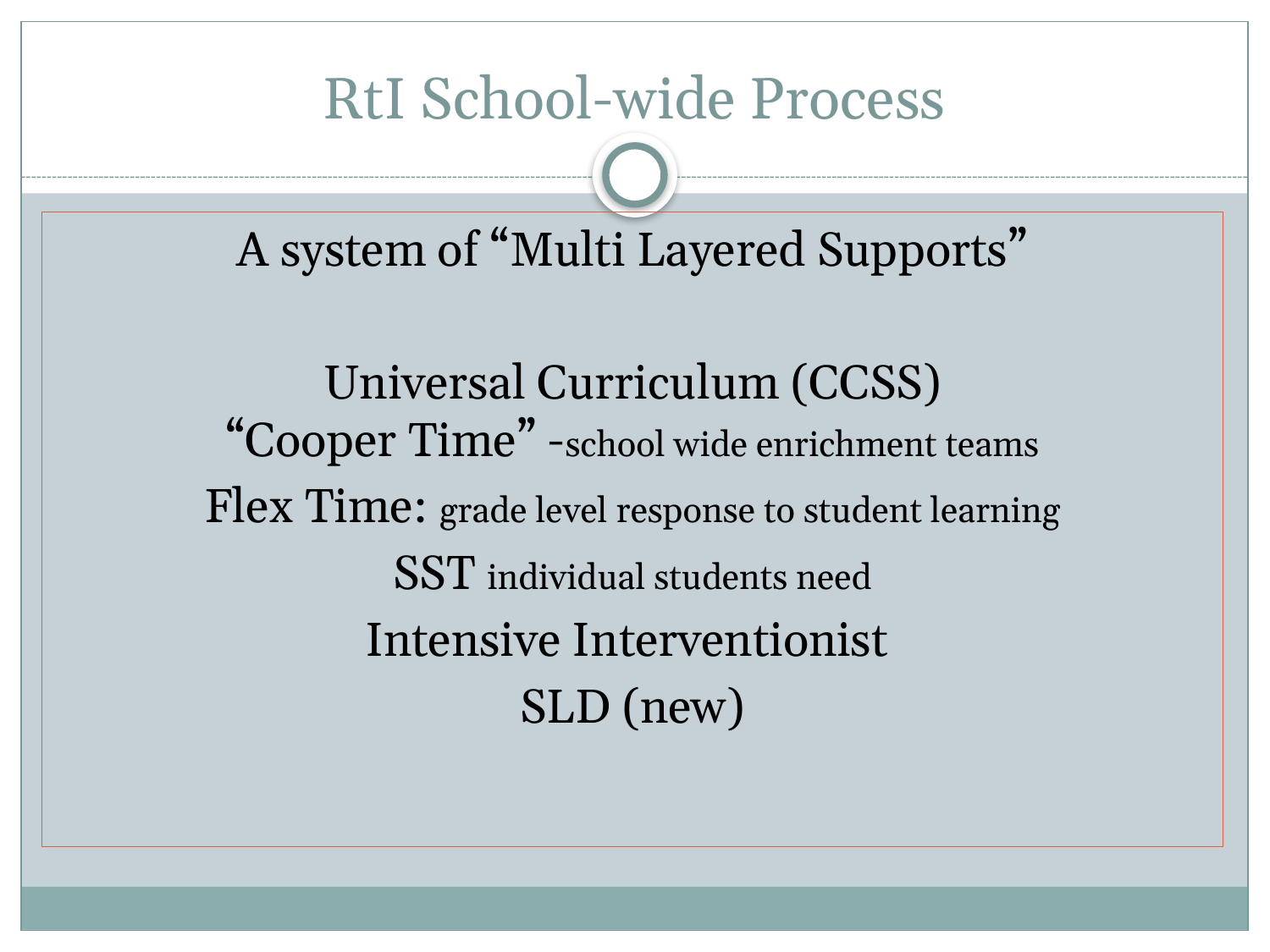

# RtI School-wide Process
A system of “Multi Layered Supports”

Universal Curriculum (CCSS)
“Cooper Time” -school wide enrichment teams
Flex Time: grade level response to student learning
SST individual students need
Intensive Interventionist
SLD (new)